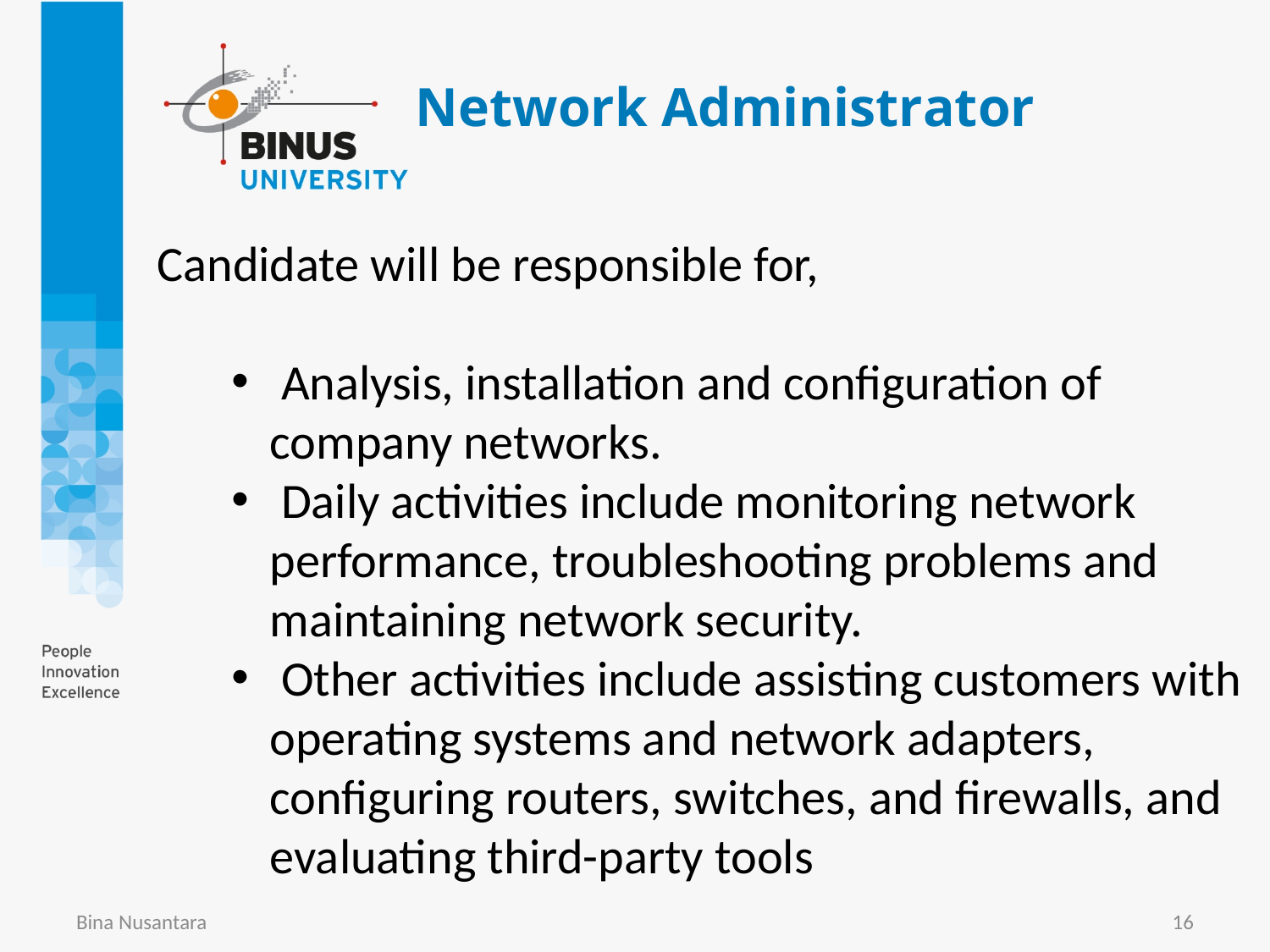

# Network Administrator
Candidate will be responsible for,

 Analysis, installation and configuration of company networks.
 Daily activities include monitoring network performance, troubleshooting problems and maintaining network security.
 Other activities include assisting customers with operating systems and network adapters, configuring routers, switches, and firewalls, and evaluating third-party tools
Bina Nusantara
16